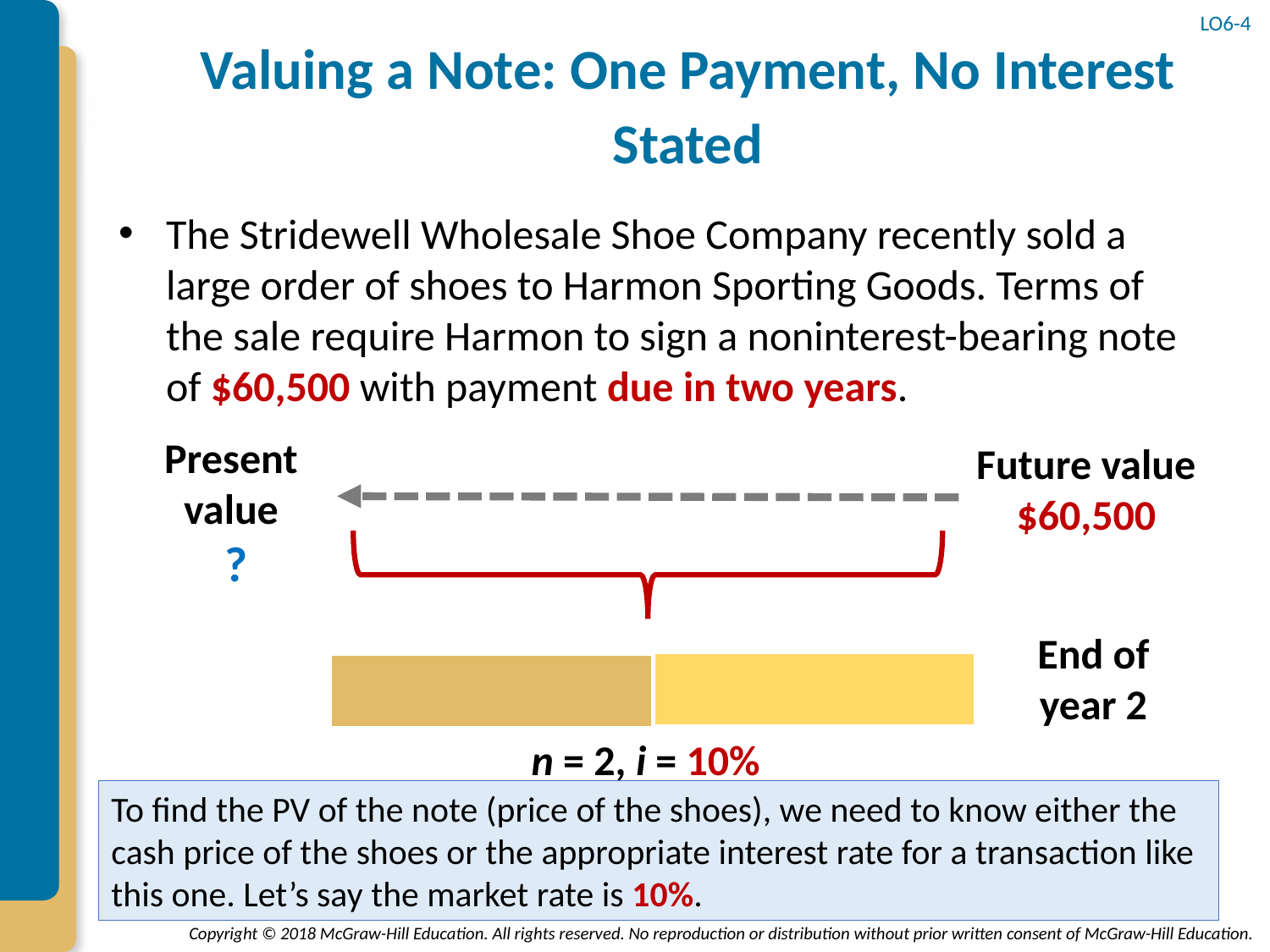

LO6-4
# Valuing a Note: One Payment, No Interest Stated
The Stridewell Wholesale Shoe Company recently sold a large order of shoes to Harmon Sporting Goods. Terms of the sale require Harmon to sign a noninterest-bearing note of $60,500 with payment due in two years.

Present  value
?
Future value $60,500
End of year 2
|  |
| --- |
|  |
| --- |
n = 2, i = 10%
To find the PV of the note (price of the shoes), we need to know either the cash price of the shoes or the appropriate interest rate for a transaction like this one. Let’s say the market rate is 10%.